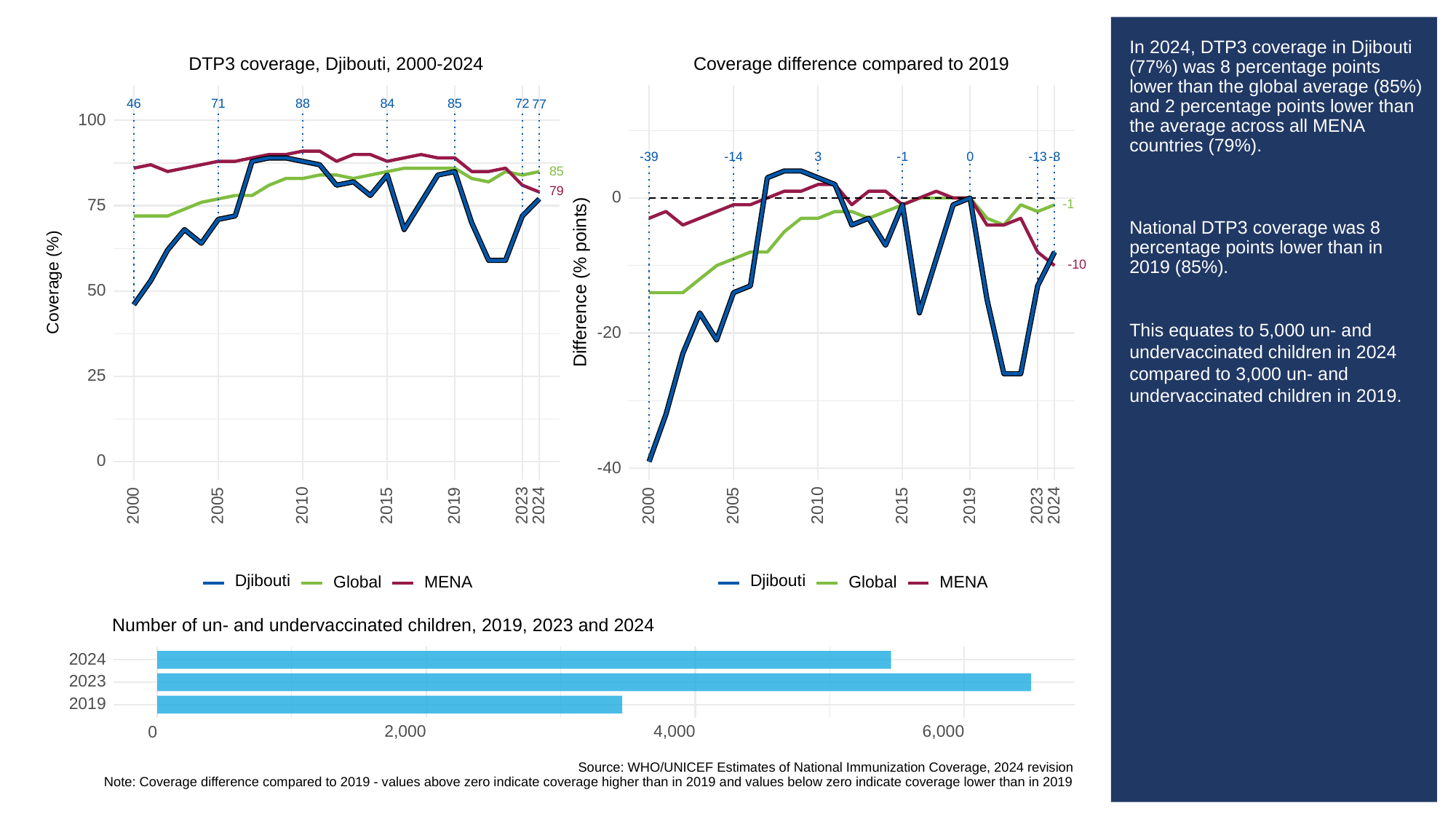

# In 2024, DTP3 coverage in Djibouti (77%) was 8 percentage points lower than the global average (85%) and 2 percentage points lower than the average across all MENA countries (79%).

National DTP3 coverage was 8 percentage points lower than in 2019 (85%).

This equates to 5,000 un- and undervaccinated children in 2024 compared to 3,000 un- and undervaccinated children in 2019.

Coverage difference compared to 2019
DTP3 coverage, Djibouti, 2000-2024

46
88
84
85
71
72
77

100

-39
3
-13
0
-8
-14
-1

85

79
0

75
-1

-10

Difference (% points)
Coverage (%)
50

-20

25

0

-40

2023
2023
2000
2005
2010
2015
2019
2024
2000
2005
2010
2015
2019
2024
Djibouti
Djibouti
Global
Global
MENA
MENA

Number of un- and undervaccinated children, 2019, 2023 and 2024

2024

2023

2019

2,000
4,000
6,000
0
Source: WHO/UNICEF Estimates of National Immunization Coverage, 2024 revision
Note: Coverage difference compared to 2019 - values above zero indicate coverage higher than in 2019 and values below zero indicate coverage lower than in 2019